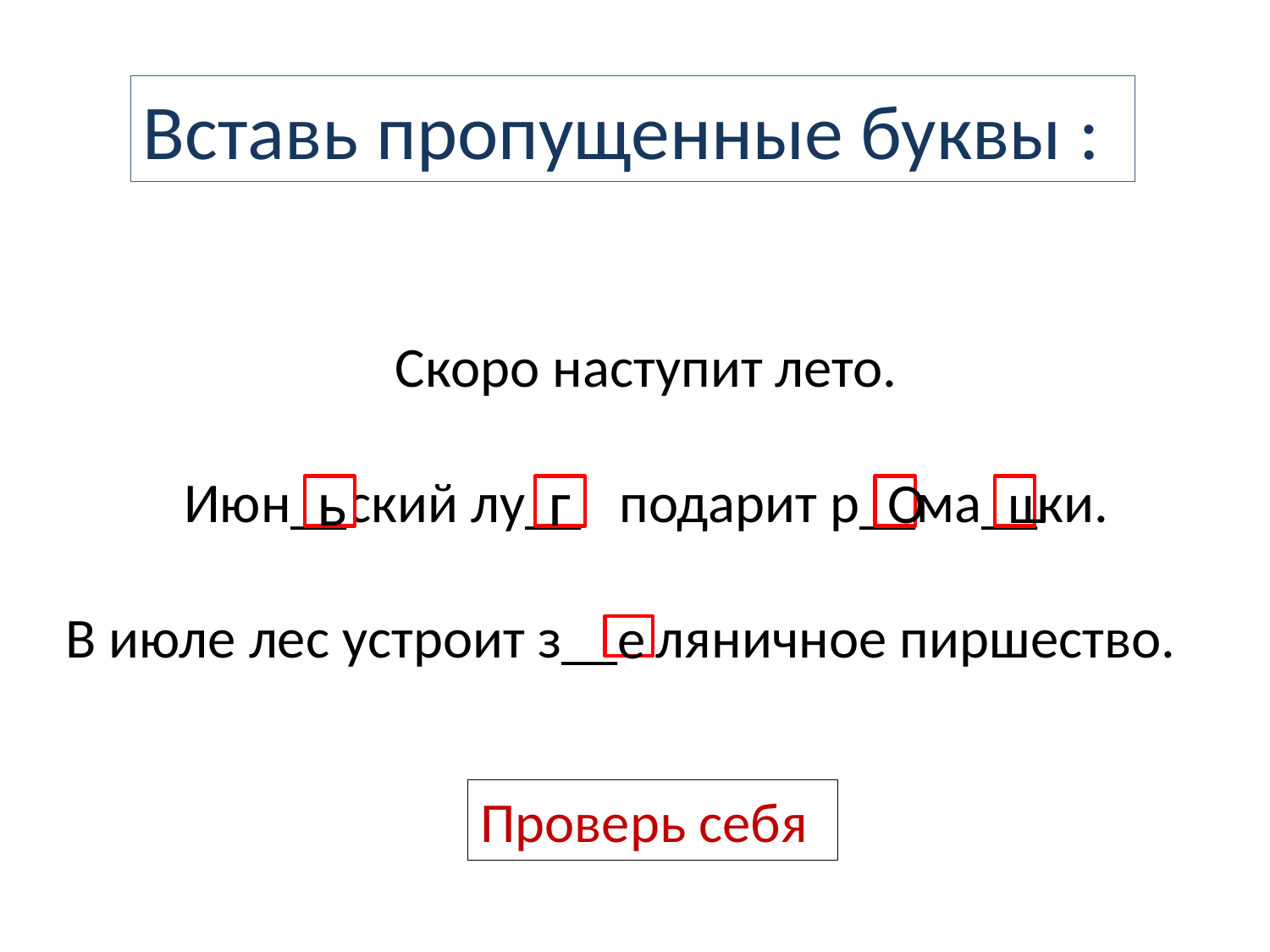

Вставь пропущенные буквы :
Скоро наступит лето.

Июн__ский лу__   подарит р__ма__ки.

В июле лес устроит з__мляничное пиршество.
ь
г
О
ш
е
Проверь себя